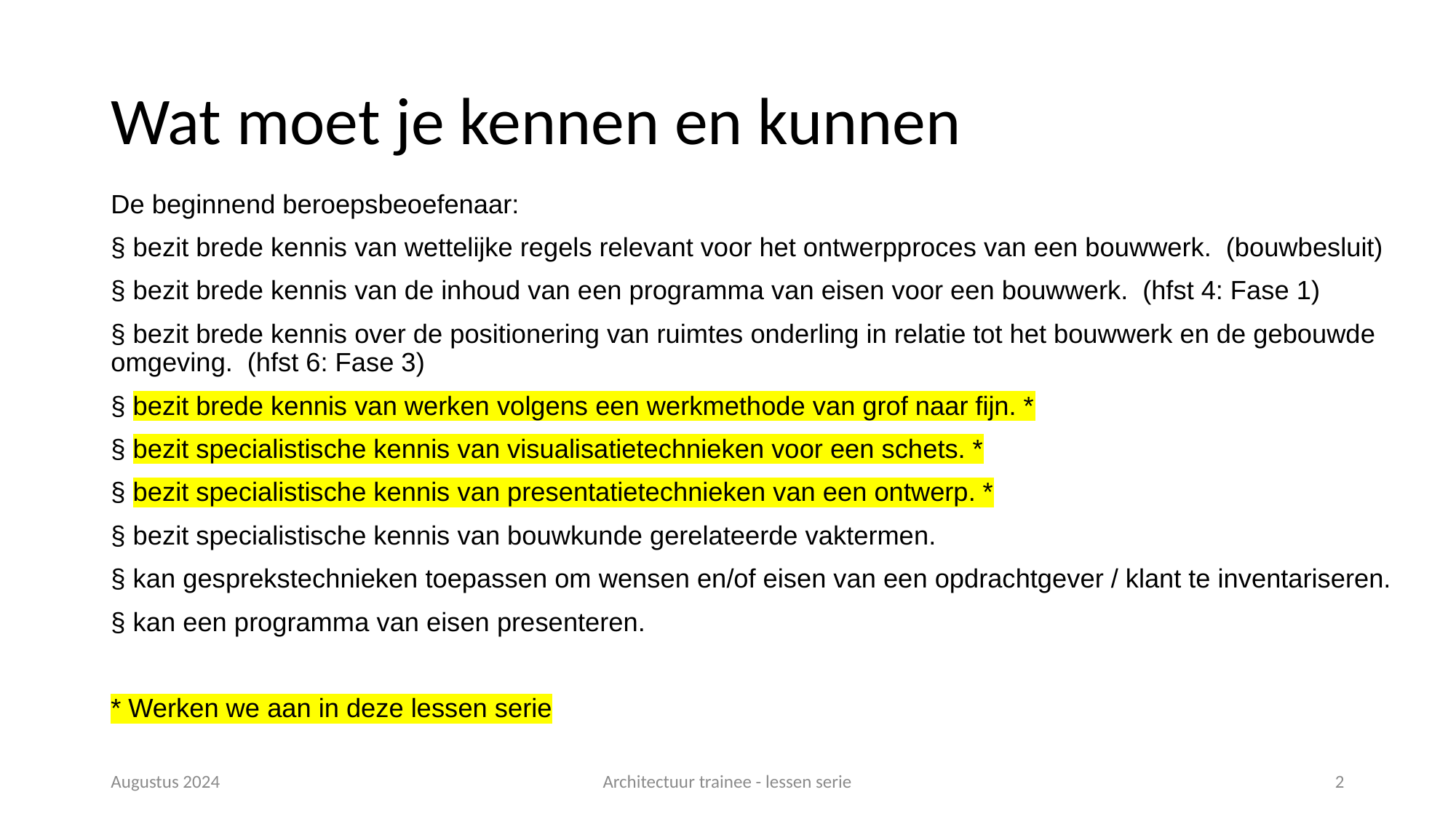

# Wat moet je kennen en kunnen
De beginnend beroepsbeoefenaar:
§ bezit brede kennis van wettelijke regels relevant voor het ontwerpproces van een bouwwerk.  (bouwbesluit)
§ bezit brede kennis van de inhoud van een programma van eisen voor een bouwwerk.  (hfst 4: Fase 1)
§ bezit brede kennis over de positionering van ruimtes onderling in relatie tot het bouwwerk en de gebouwde omgeving.  (hfst 6: Fase 3)
§ bezit brede kennis van werken volgens een werkmethode van grof naar fijn. *
§ bezit specialistische kennis van visualisatietechnieken voor een schets. *
§ bezit specialistische kennis van presentatietechnieken van een ontwerp. *
§ bezit specialistische kennis van bouwkunde gerelateerde vaktermen.
§ kan gesprekstechnieken toepassen om wensen en/of eisen van een opdrachtgever / klant te inventariseren.
§ kan een programma van eisen presenteren.

* Werken we aan in deze lessen serie
Augustus 2024
Architectuur trainee - lessen serie
2